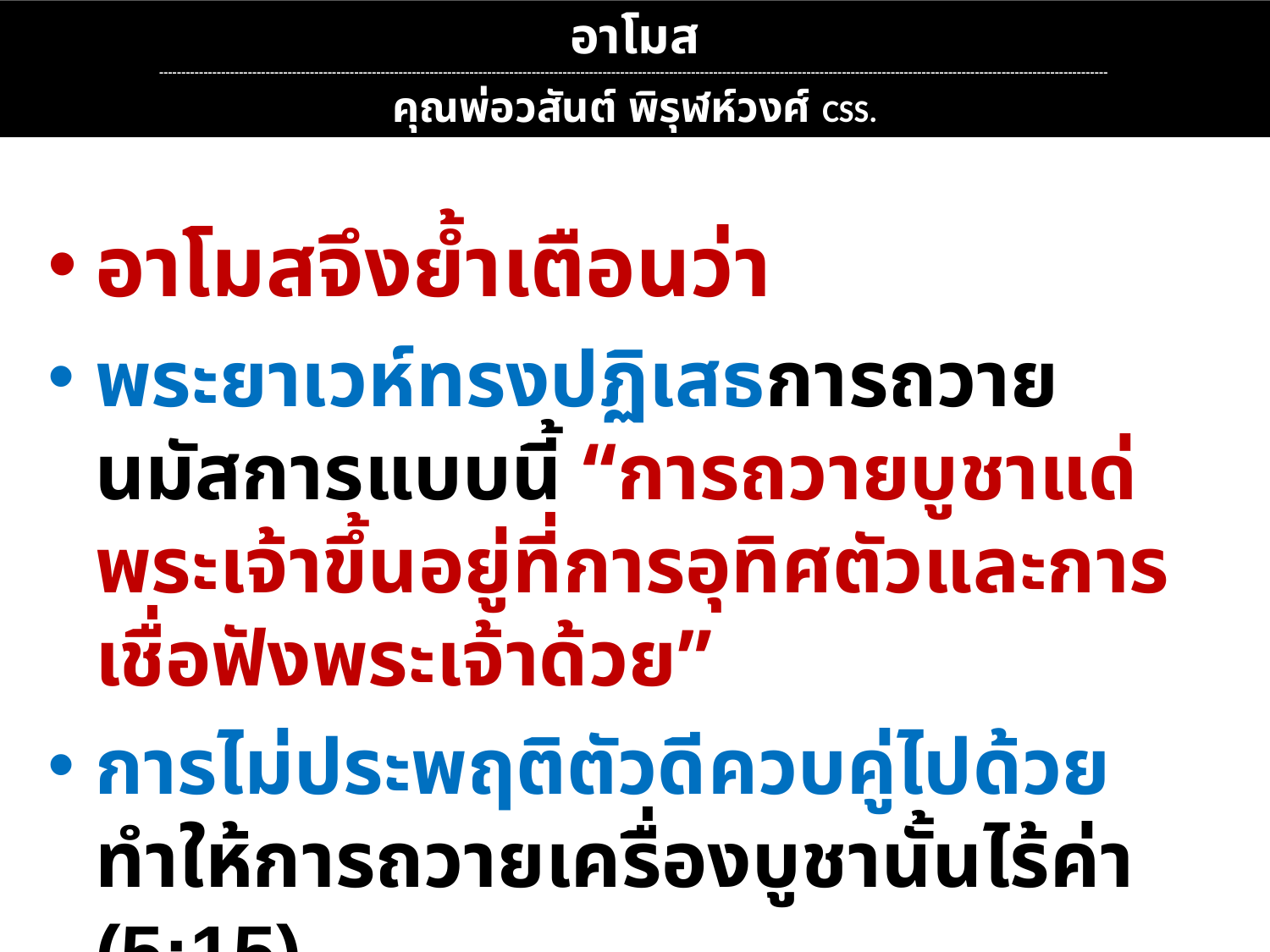

อาโมส
----------------------------------------------------------------------------------------------------------------------------------------------------------------------------------------------------------------------
คุณพ่อวสันต์ พิรุฬห์วงศ์ CSS.
อาโมสจึงย้ำเตือนว่า
พระยาเวห์ทรงปฏิเสธการถวายนมัสการแบบนี้ “การถวายบูชาแด่พระเจ้าขึ้นอยู่ที่การอุทิศตัวและการเชื่อฟังพระเจ้าด้วย”
การไม่ประพฤติตัวดีควบคู่ไปด้วย ทำให้การถวายเครื่องบูชานั้นไร้ค่า (5:15)